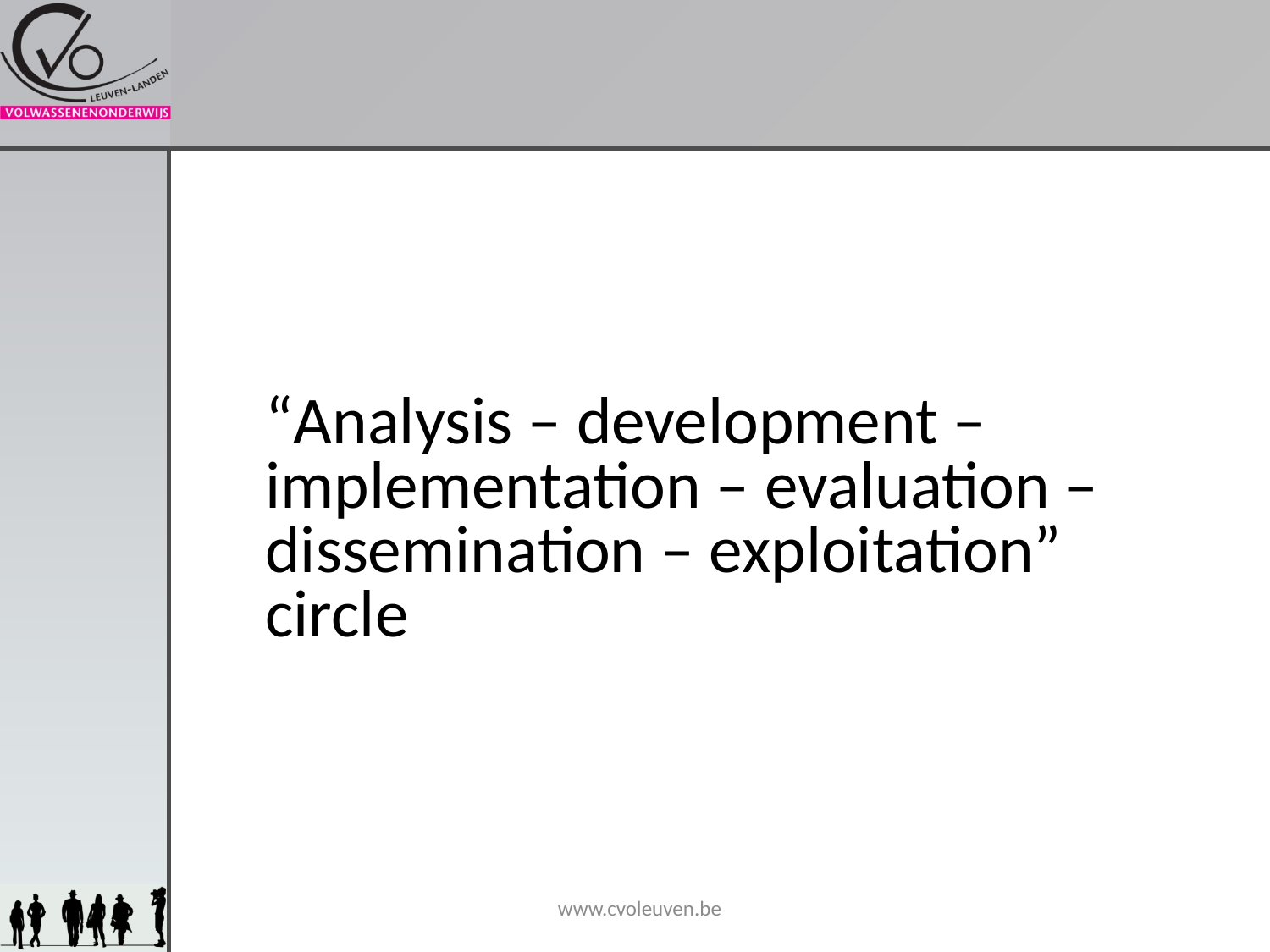

#
	“Analysis – development – implementation – evaluation – dissemination – exploitation” circle

www.cvoleuven.be